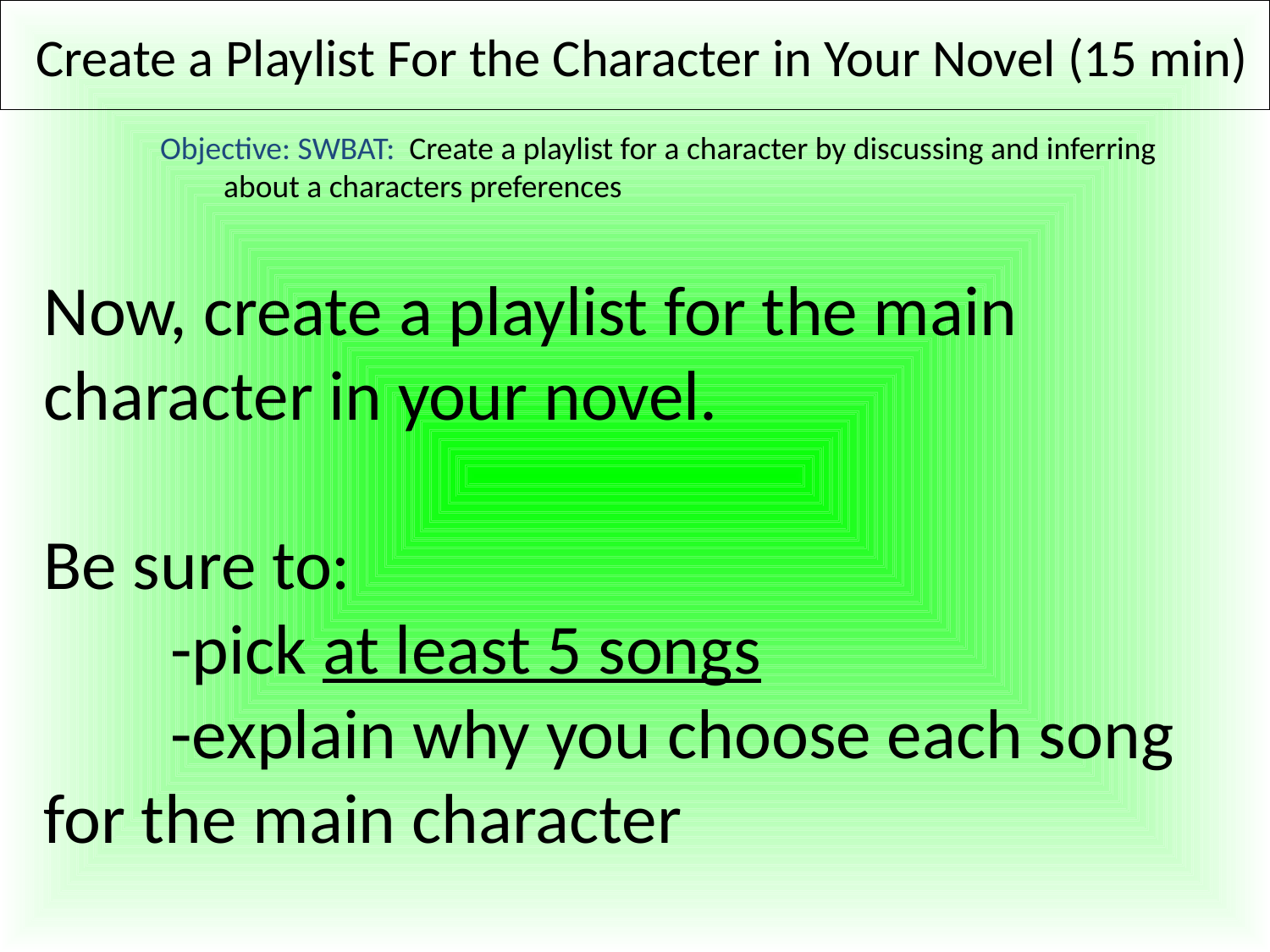

# Create a Playlist For the Character in Your Novel (15 min)
Objective: SWBAT:  Create a playlist for a character by discussing and inferring about a characters preferences

Now, create a playlist for the main character in your novel.

Be sure to:
	-pick at least 5 songs
	-explain why you choose each song for the main character